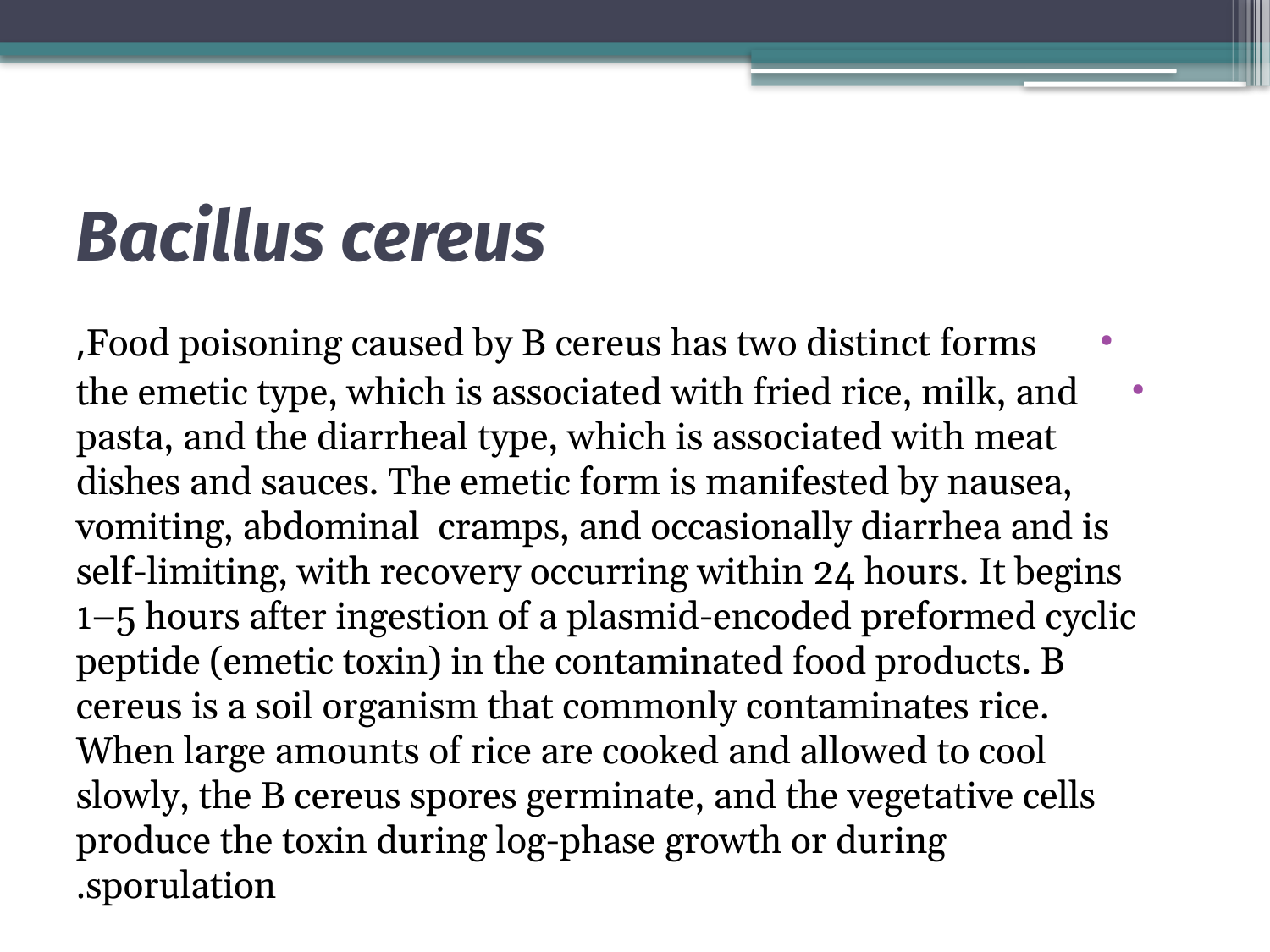

# Bacillus cereus
Food poisoning caused by B cereus has two distinct forms,
the emetic type, which is associated with fried rice, milk, and pasta, and the diarrheal type, which is associated with meat dishes and sauces. The emetic form is manifested by nausea, vomiting, abdominal  cramps, and occasionally diarrhea and is self-limiting, with recovery occurring within 24 hours. It begins 1–5 hours after ingestion of a plasmid-encoded preformed cyclic peptide (emetic toxin) in the contaminated food products. B cereus is a soil organism that commonly contaminates rice. When large amounts of rice are cooked and allowed to cool slowly, the B cereus spores germinate, and the vegetative cells produce the toxin during log-phase growth or during sporulation.